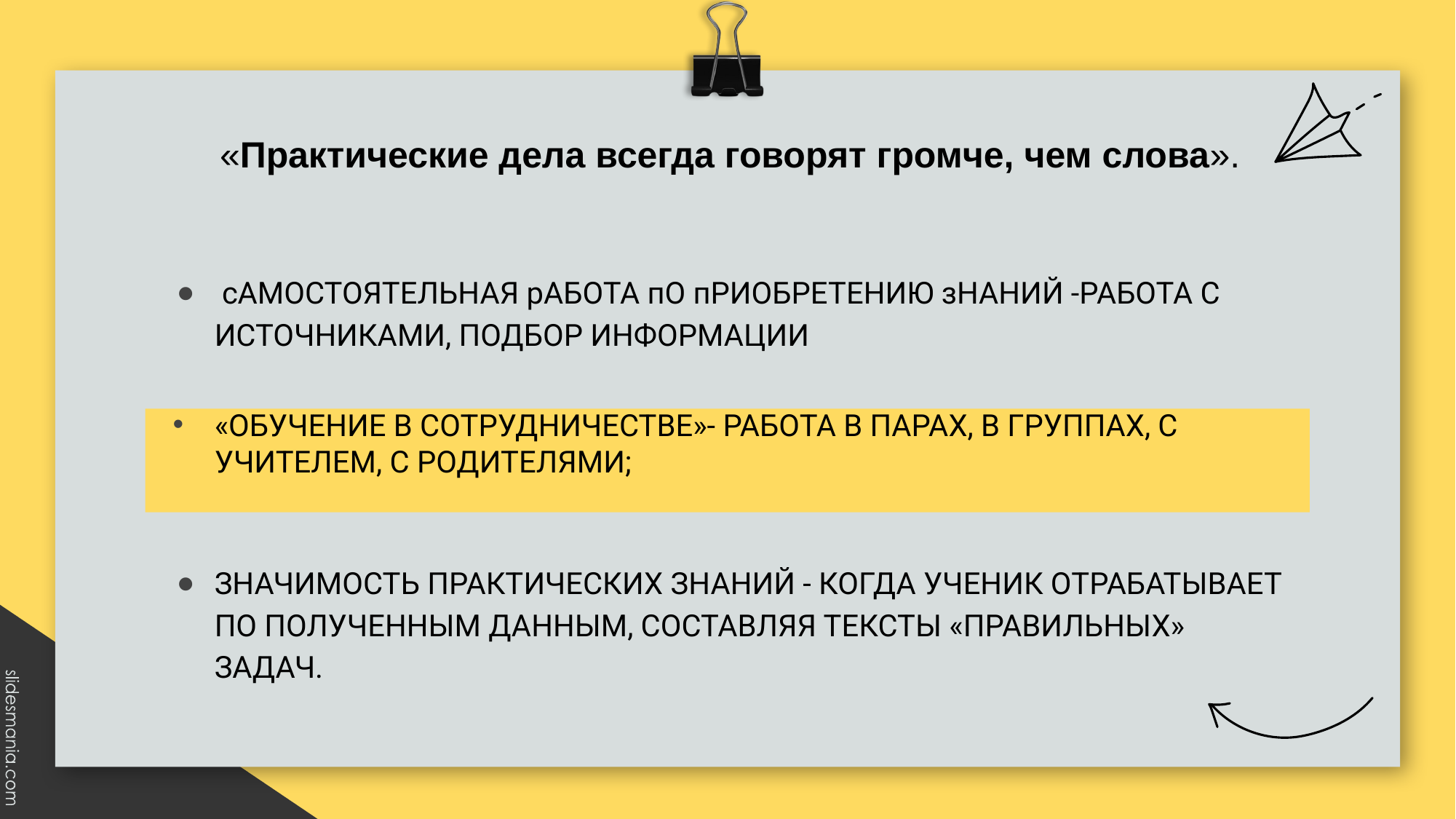

# «Практические дела всегда говорят громче, чем слова».
 сАМОСТОЯТЕЛЬНАЯ рАБОТА пО пРИОБРЕТЕНИЮ зНАНИЙ -РАБОТА С ИСТОЧНИКАМИ, ПОДБОР ИНФОРМАЦИИ

«ОБУЧЕНИЕ В СОТРУДНИЧЕСТВЕ»- РАБОТА В ПАРАХ, В ГРУППАХ, С УЧИТЕЛЕМ, С РОДИТЕЛЯМИ;

ЗНАЧИМОСТЬ ПРАКТИЧЕСКИХ ЗНАНИЙ - КОГДА УЧЕНИК ОТРАБАТЫВАЕТ ПО ПОЛУЧЕННЫМ ДАННЫМ, СОСТАВЛЯЯ ТЕКСТЫ «ПРАВИЛЬНЫХ» ЗАДАЧ.